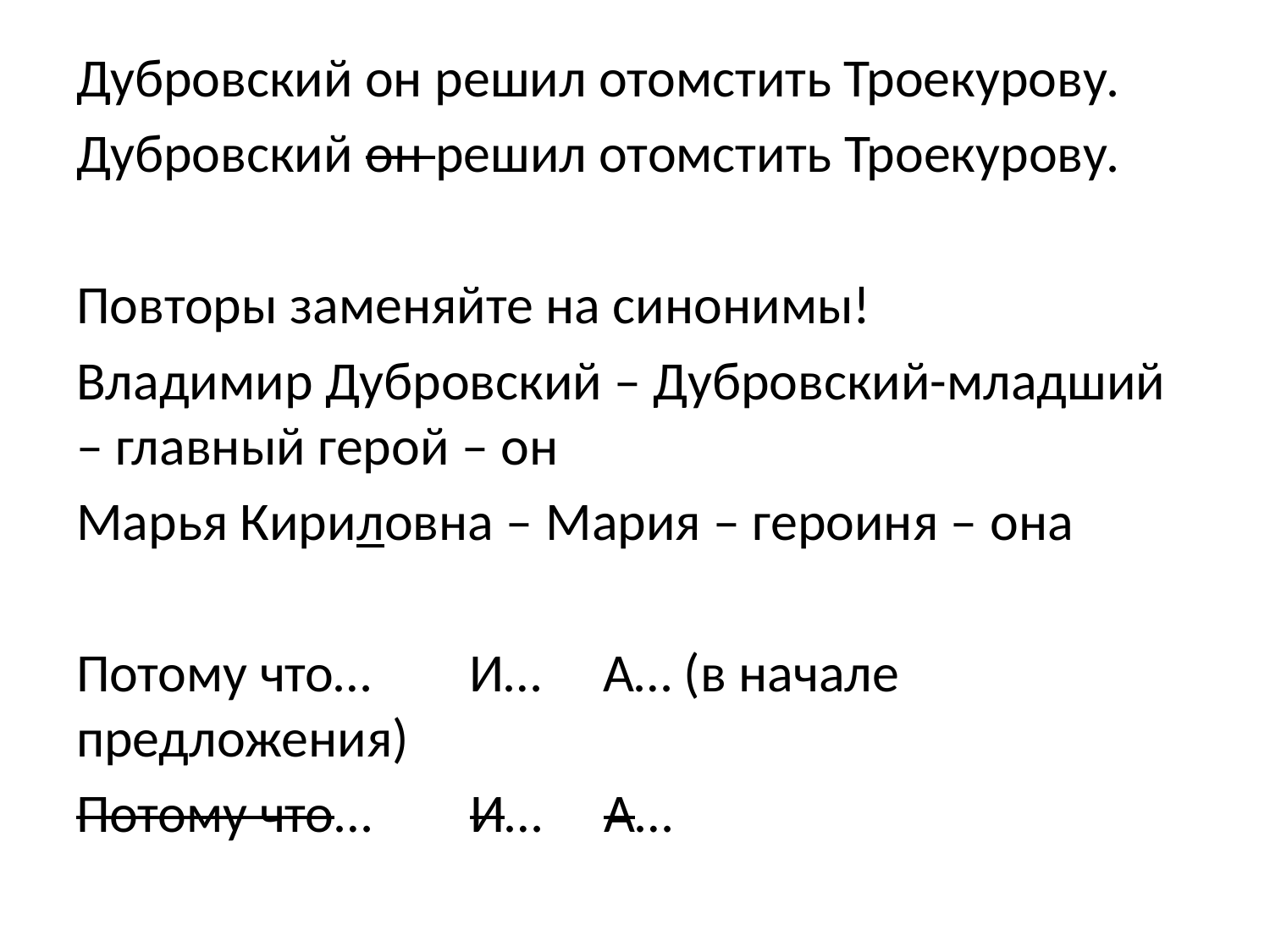

Дубровский он решил отомстить Троекурову.
Дубровский он решил отомстить Троекурову.

Повторы заменяйте на синонимы!
Владимир Дубровский – Дубровский-младший – главный герой – он
Марья Кириловна – Мария – героиня – она

Потому что…        И…     А… (в начале предложения)
Потому что…        И…     А…

#